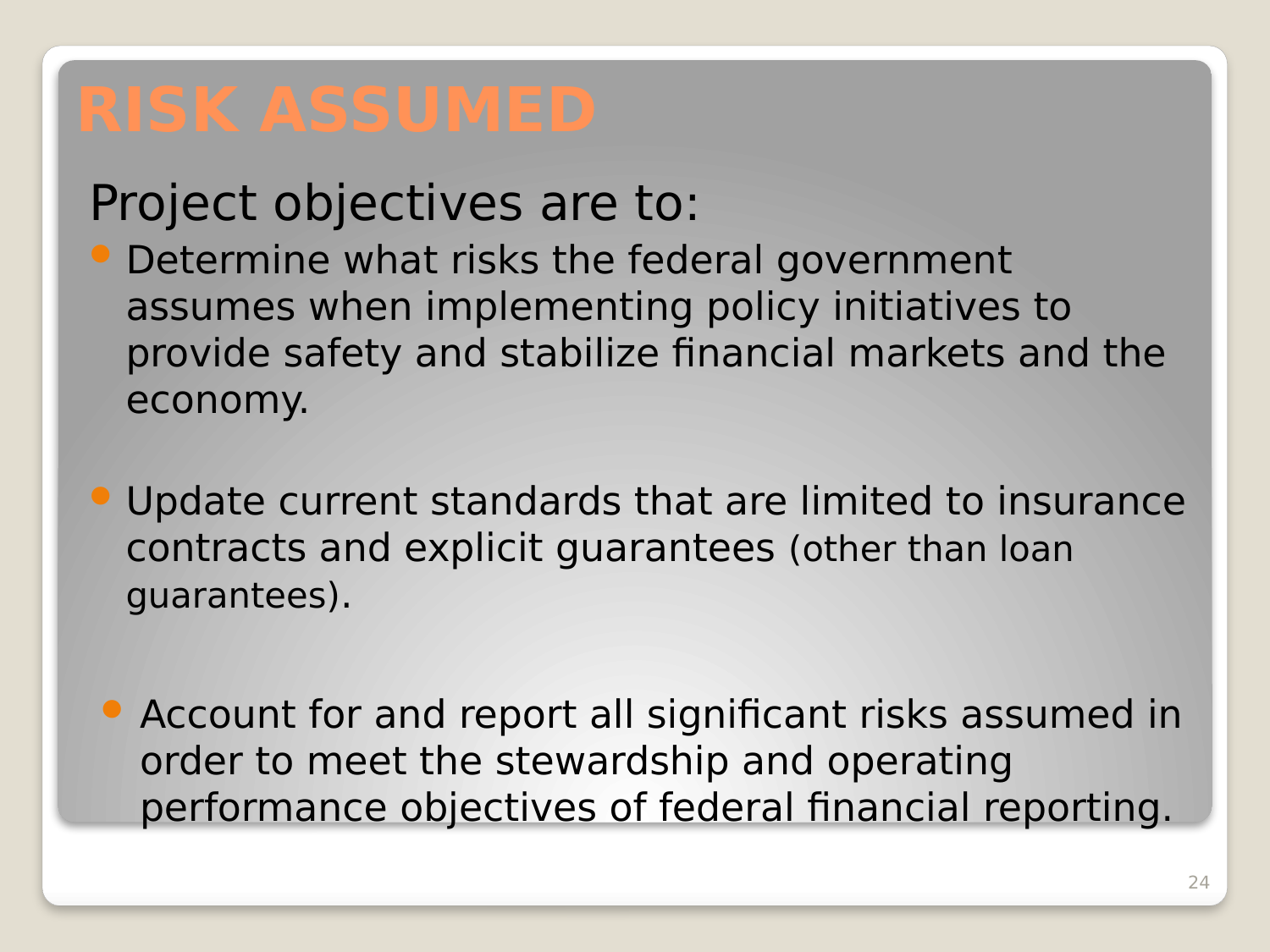

# RISK ASSUMED
Project objectives are to:
Determine what risks the federal government assumes when implementing policy initiatives to provide safety and stabilize financial markets and the economy.

Update current standards that are limited to insurance contracts and explicit guarantees (other than loan guarantees).

Account for and report all significant risks assumed in order to meet the stewardship and operating performance objectives of federal financial reporting.
24